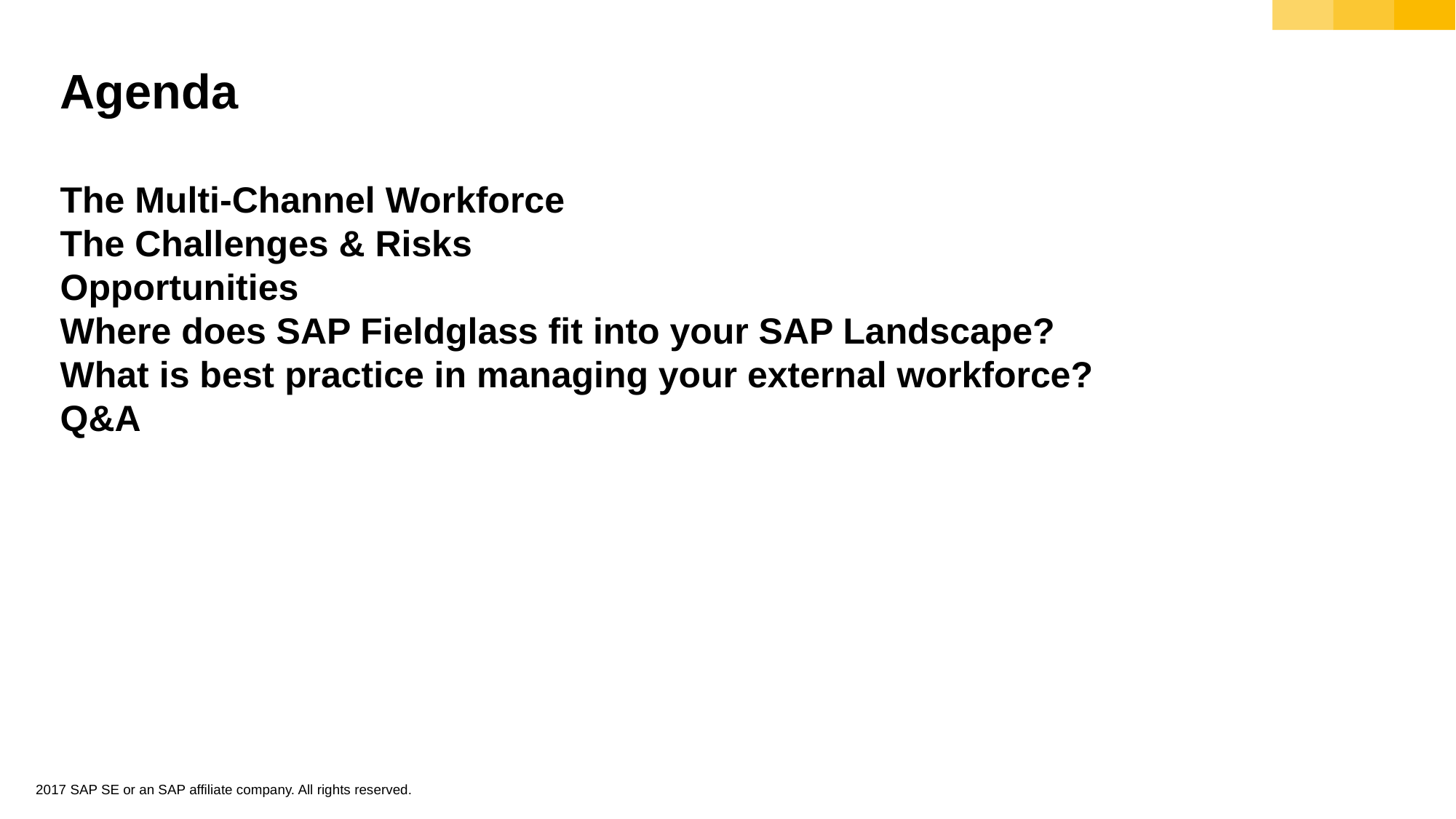

# Agenda The Multi-Channel Workforce The Challenges & Risks Opportunities Where does SAP Fieldglass fit into your SAP Landscape? What is best practice in managing your external workforce? Q&A